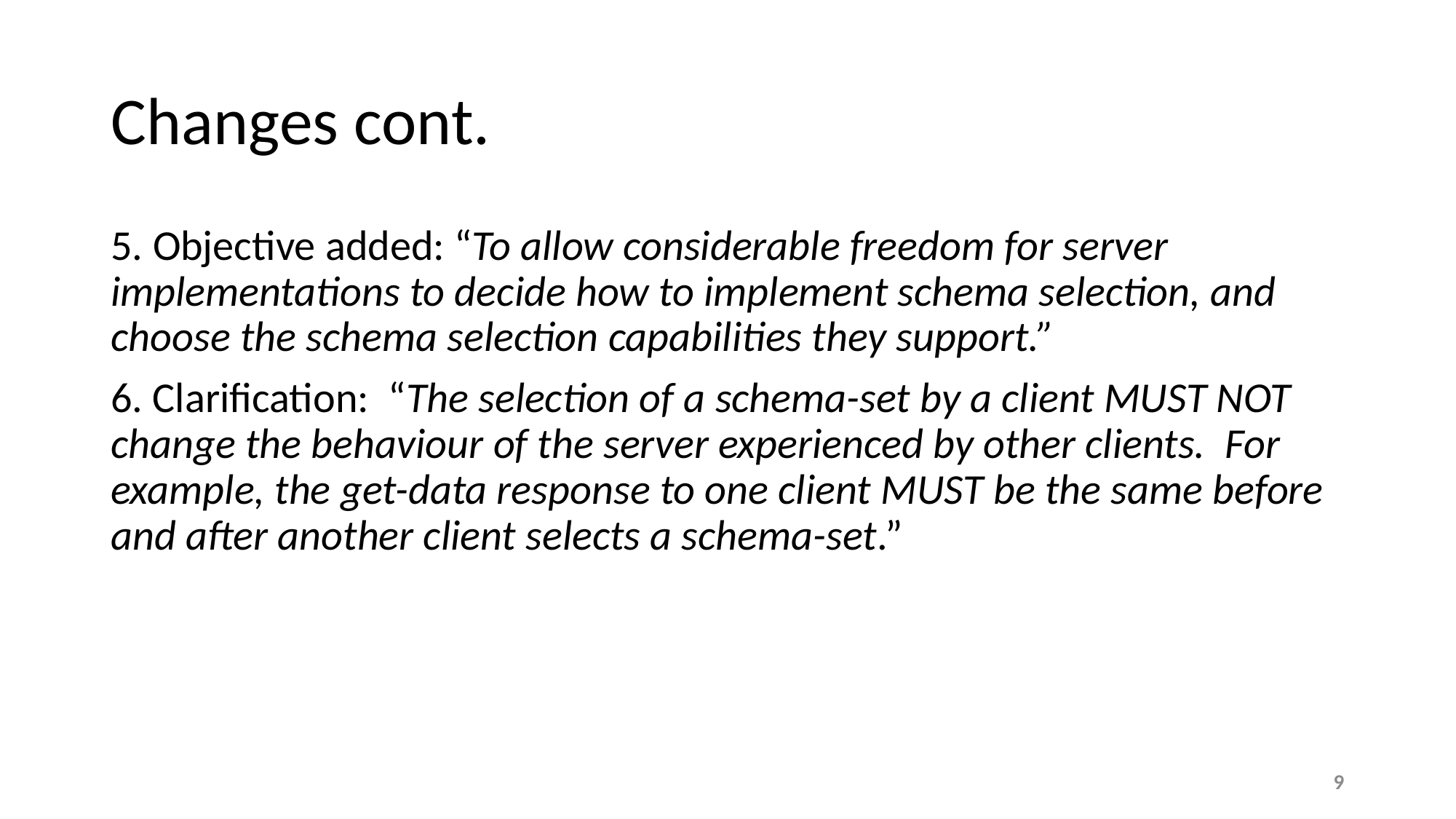

# Changes cont.
5. Objective added: “To allow considerable freedom for server implementations to decide how to implement schema selection, and choose the schema selection capabilities they support.”
6. Clarification:  “The selection of a schema-set by a client MUST NOT change the behaviour of the server experienced by other clients.  For example, the get-data response to one client MUST be the same before and after another client selects a schema-set.”

9